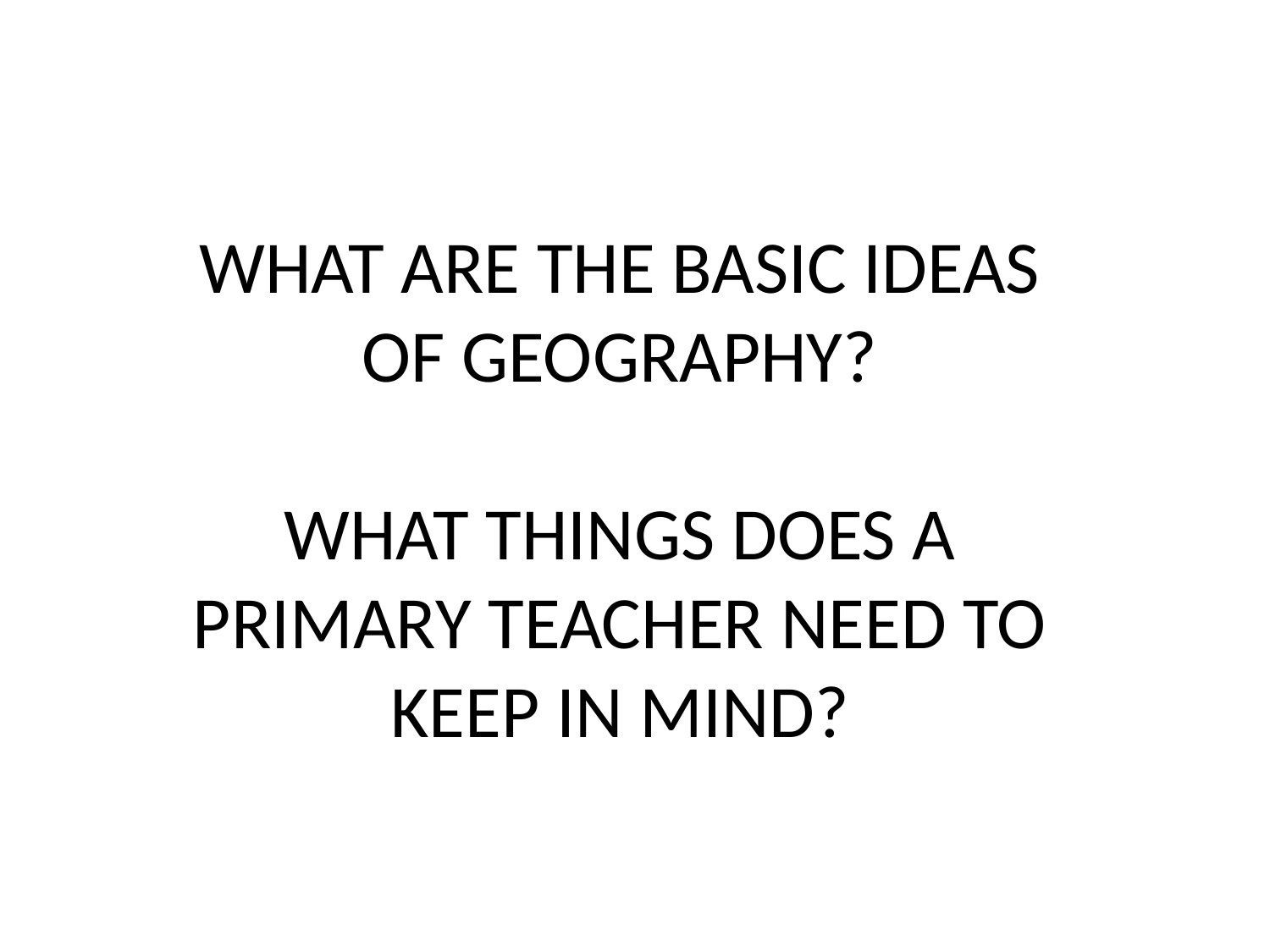

# What are the basic ideas of geography? What things does a primary teacher need to keep in mind?